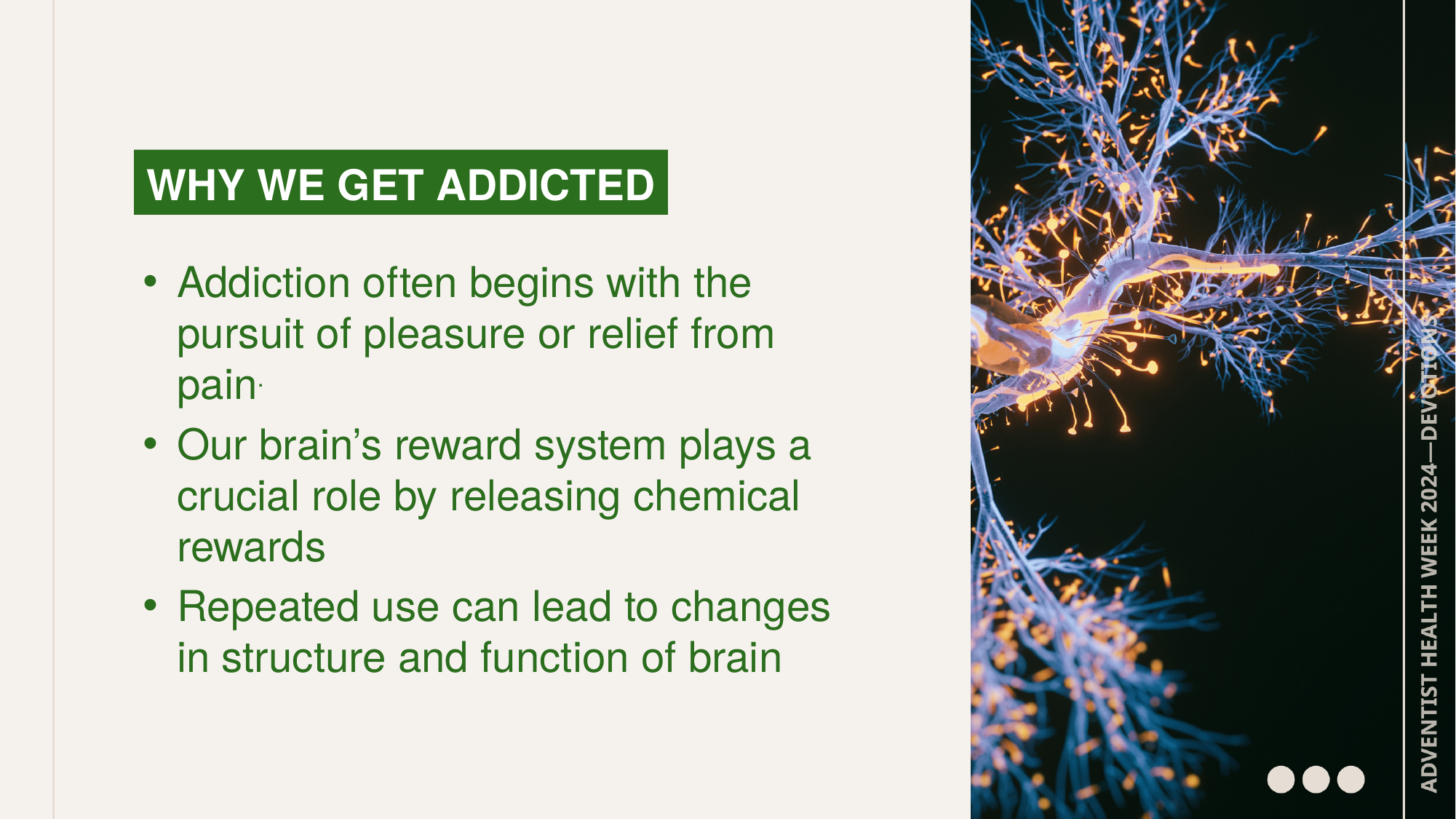

WHY WE GET ADDICTED
Addiction often begins with the pursuit of pleasure or relief from pain.
Our brain’s reward system plays a crucial role by releasing chemical rewards
Repeated use can lead to changes in structure and function of brain